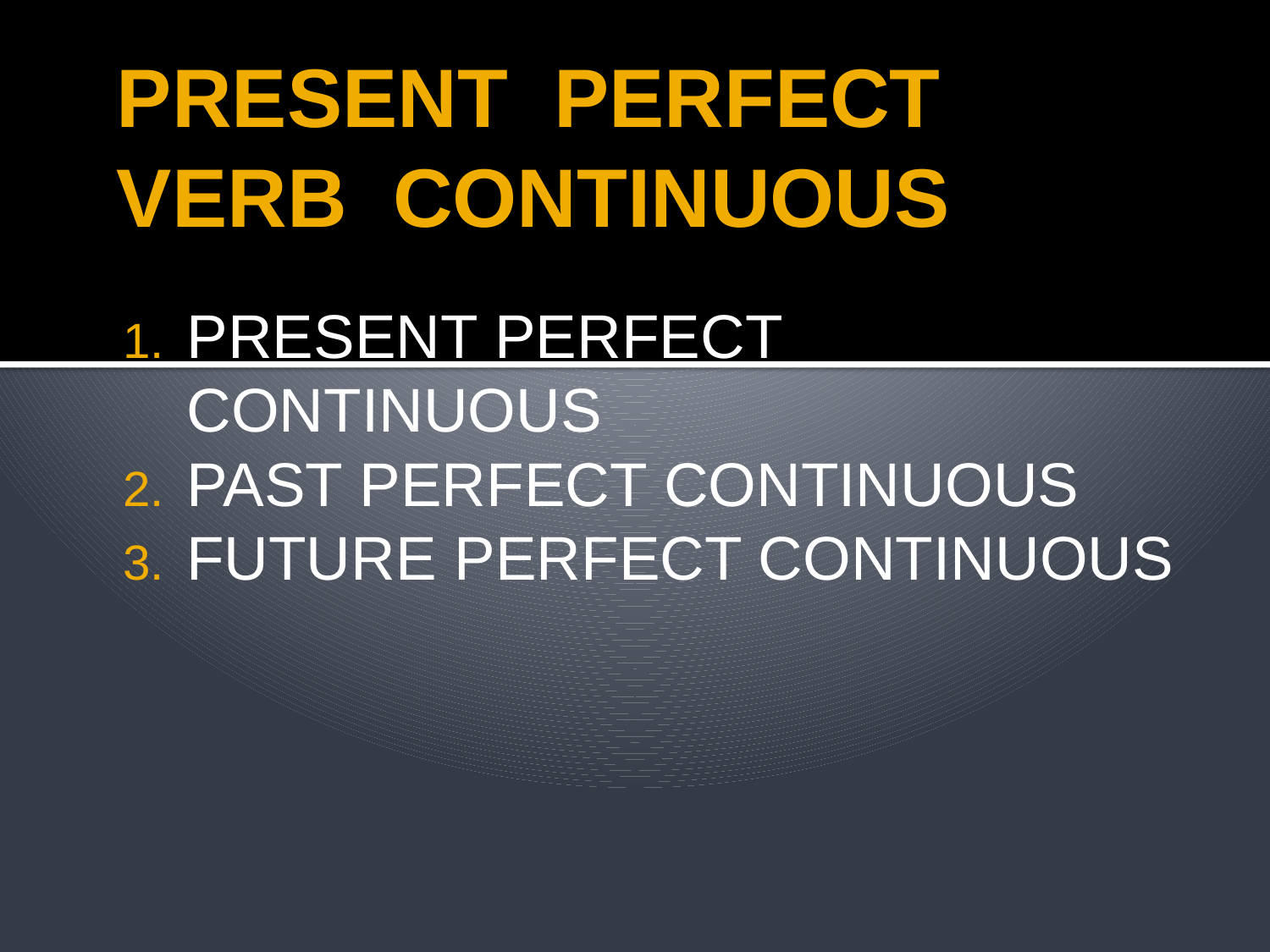

# PRESENT  PERFECT  VERB  CONTINUOUS

PRESENT PERFECT CONTINUOUS
PAST PERFECT CONTINUOUS
FUTURE PERFECT CONTINUOUS